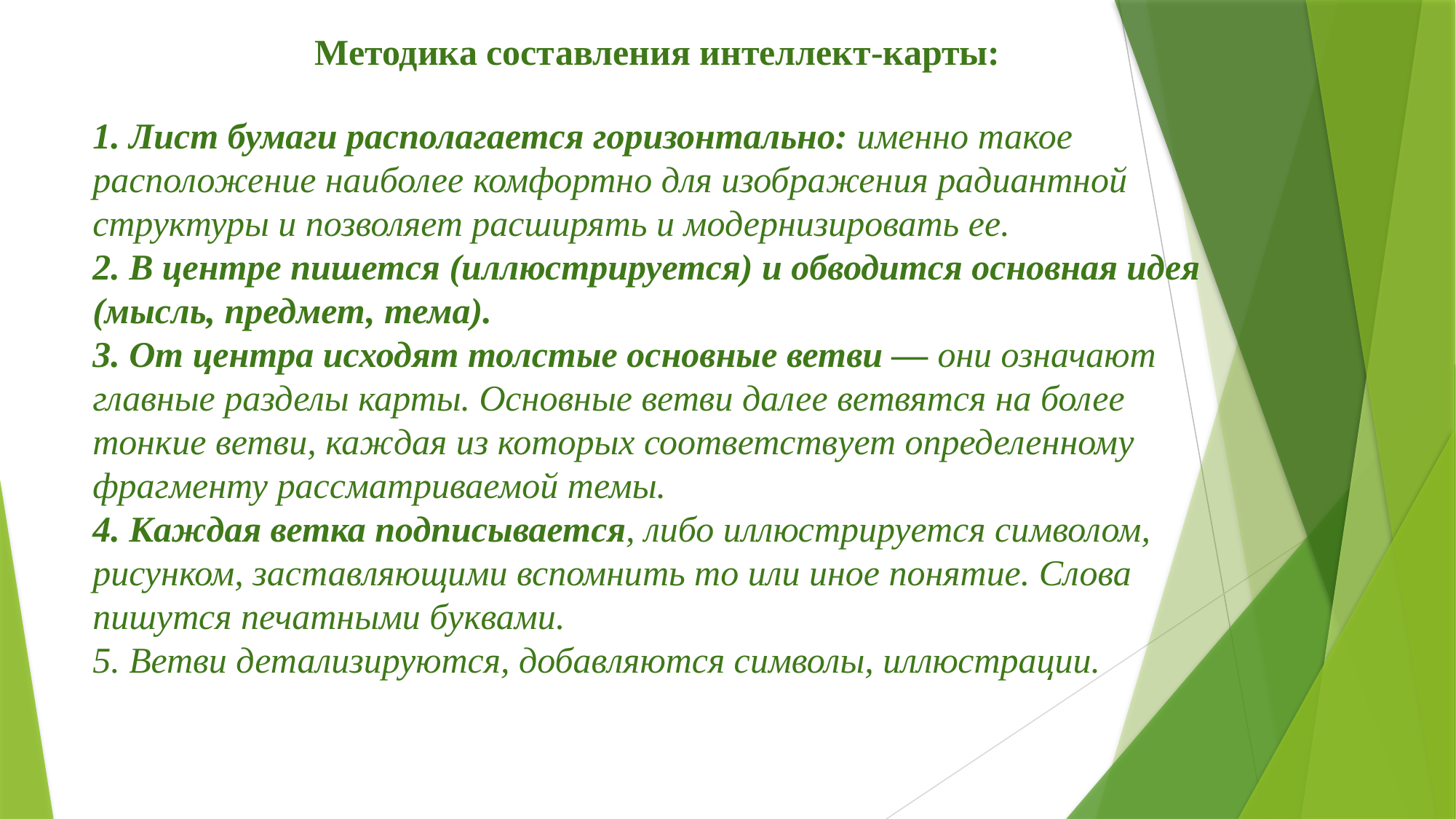

Методика составления интеллект-карты:

1. Лист бумаги располагается горизонтально: именно такое расположение наиболее комфортно для изображения радиантной структуры и позволяет расширять и модернизировать ее.
2. В центре пишется (иллюстрируется) и обводится основная идея (мысль, предмет, тема).
3. От центра исходят толстые основные ветви — они означают главные разделы карты. Основные ветви далее ветвятся на более тонкие ветви, каждая из которых соответствует определенному фрагменту рассматриваемой темы.
4. Каждая ветка подписывается, либо иллюстрируется символом, рисунком, заставляющими вспомнить то или иное понятие. Слова пишутся печатными буквами.
5. Ветви детализируются, добавляются символы, иллюстрации.